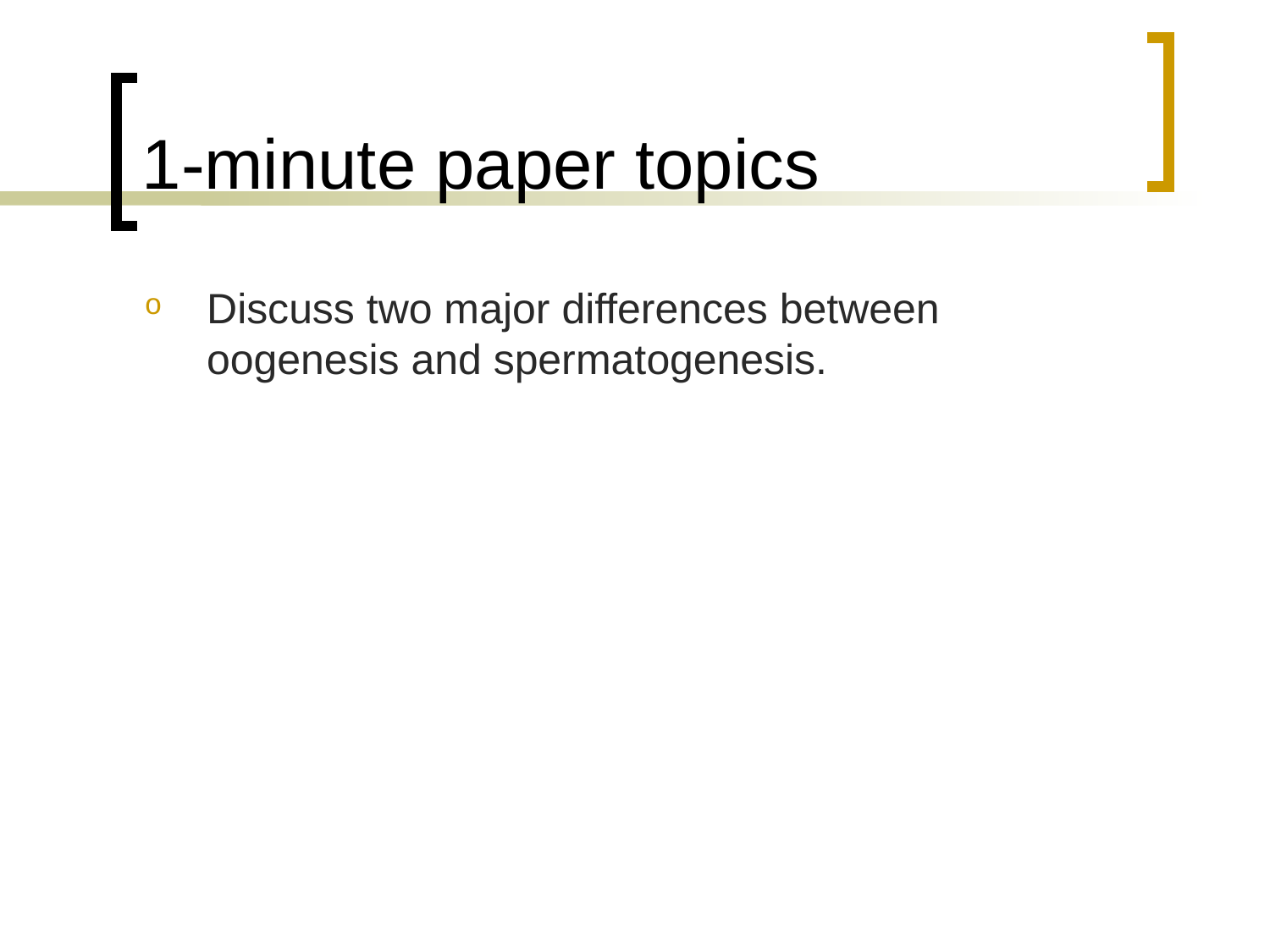

# 1-minute paper topics
Discuss two major differences between oogenesis and spermatogenesis.